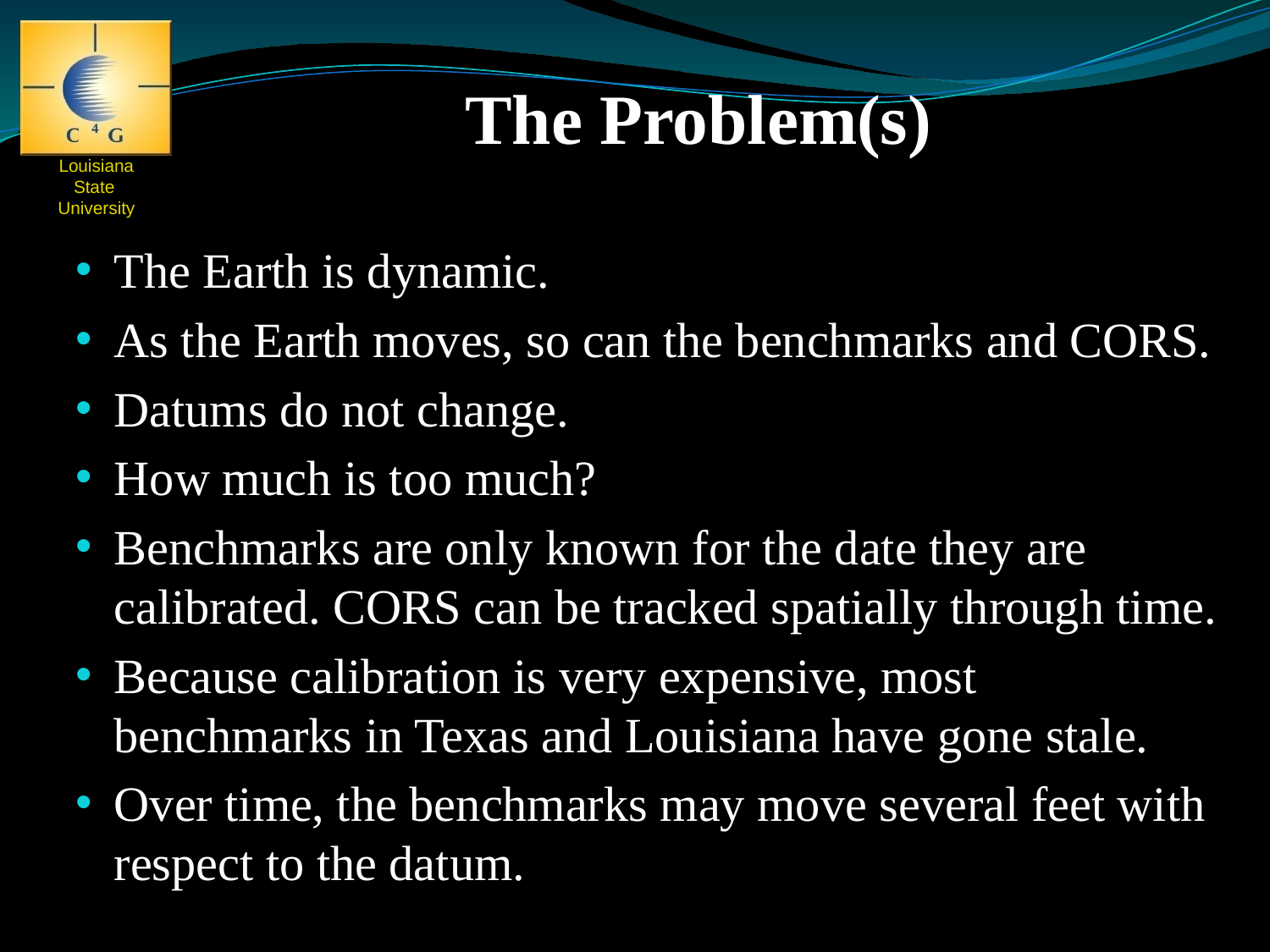

# The Problem(s)
The Earth is dynamic.
As the Earth moves, so can the benchmarks and CORS.
Datums do not change.
How much is too much?
Benchmarks are only known for the date they are calibrated. CORS can be tracked spatially through time.
Because calibration is very expensive, most benchmarks in Texas and Louisiana have gone stale.
Over time, the benchmarks may move several feet with respect to the datum.